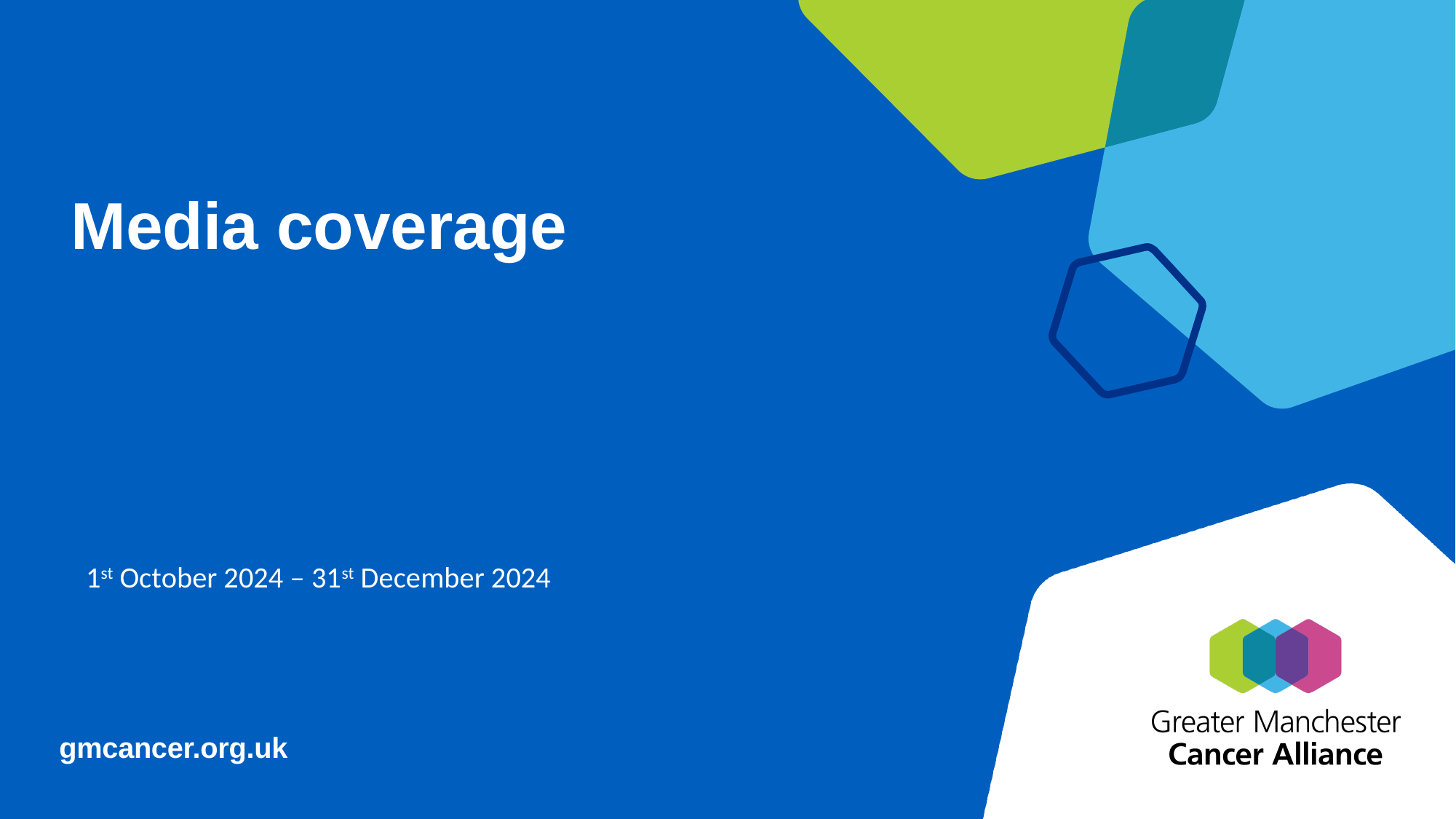

Media coverage
1st October 2024 – 31st December 2024